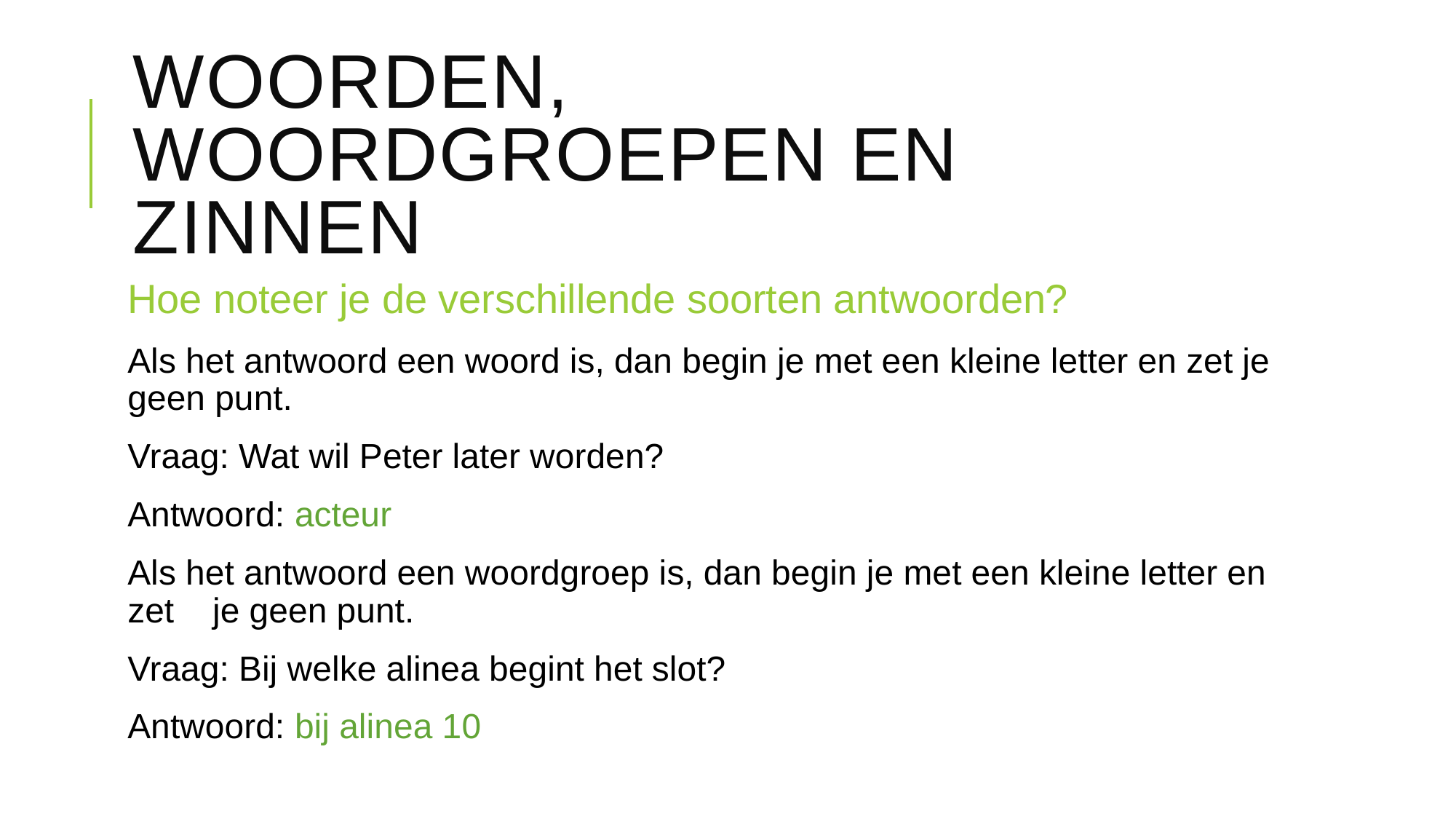

# woorden, woordgroepen en zinnen
Hoe noteer je de verschillende soorten antwoorden?
Als het antwoord een woord is, dan begin je met een kleine letter en zet je geen punt.
Vraag: Wat wil Peter later worden?
Antwoord: acteur
Als het antwoord een woordgroep is, dan begin je met een kleine letter en zet    je geen punt.
Vraag: Bij welke alinea begint het slot?
Antwoord: bij alinea 10